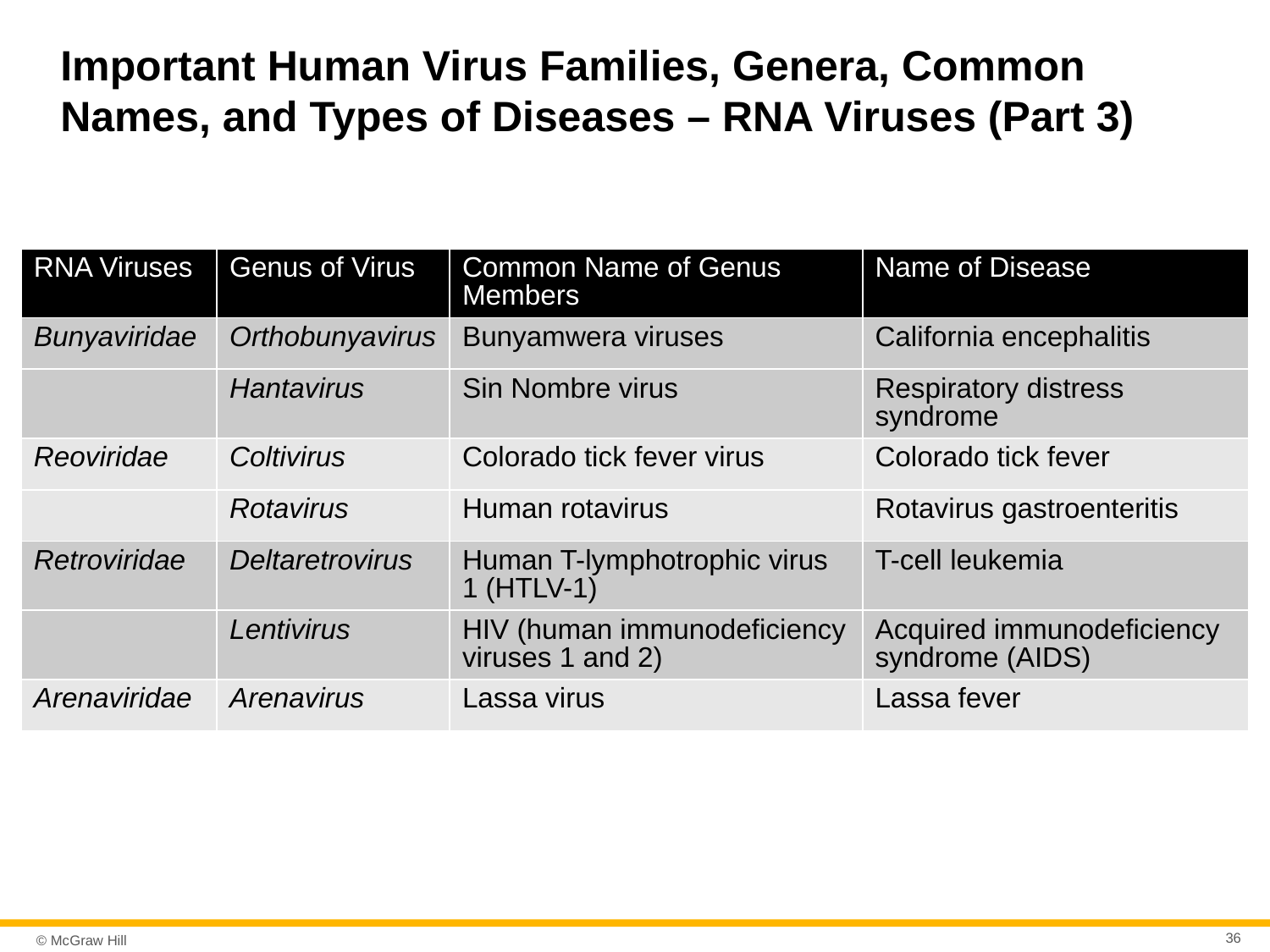

# Important Human Virus Families, Genera, Common Names, and Types of Diseases – RNA Viruses (Part 3)
| RNA Viruses | Genus of Virus | Common Name of Genus Members | Name of Disease |
| --- | --- | --- | --- |
| Bunyaviridae | Orthobunyavirus | Bunyamwera viruses | California encephalitis |
| Bunyaviridae | Hantavirus | Sin Nombre virus | Respiratory distress syndrome |
| Reoviridae | Coltivirus | Colorado tick fever virus | Colorado tick fever |
| Reoviridae | Rotavirus | Human rotavirus | Rotavirus gastroenteritis |
| Retroviridae | Deltaretrovirus | Human T-lymphotrophic virus 1 (HTLV-1) | T-cell leukemia |
| Retroviridae | Lentivirus | HIV (human immunodeficiency viruses 1 and 2) | Acquired immunodeficiency syndrome (AIDS) |
| Arenaviridae | Arenavirus | Lassa virus | Lassa fever |